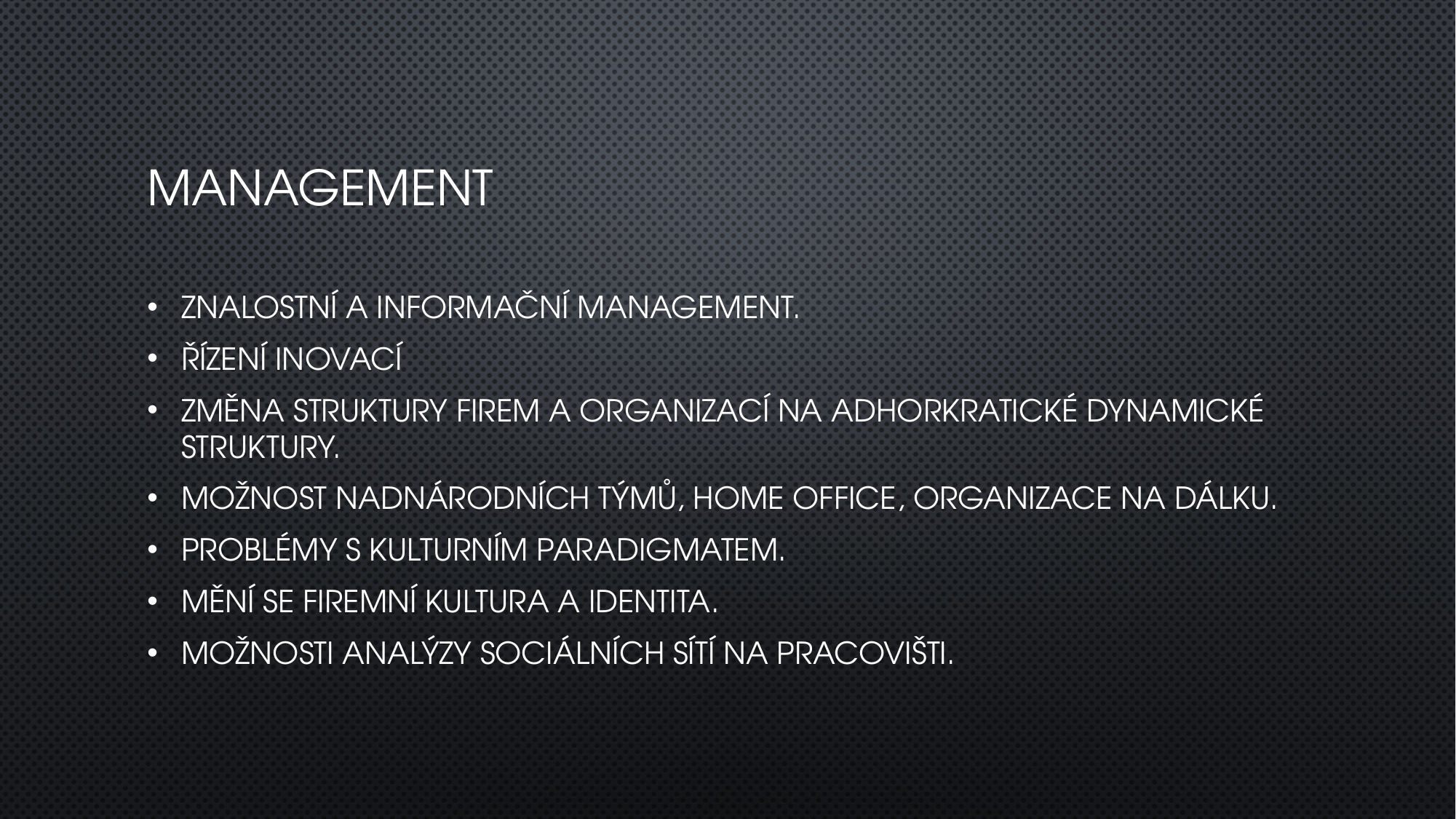

# Management
Znalostní a informační management.
Řízení inovací
Změna struktury firem a organizací na adhorkratické dynamické struktury.
Možnost nadnárodních týmů, home office, organizace na dálku.
Problémy s kulturním paradigmatem.
Mění se firemní kultura a identita.
Možnosti analýzy sociálních sítí na pracovišti.